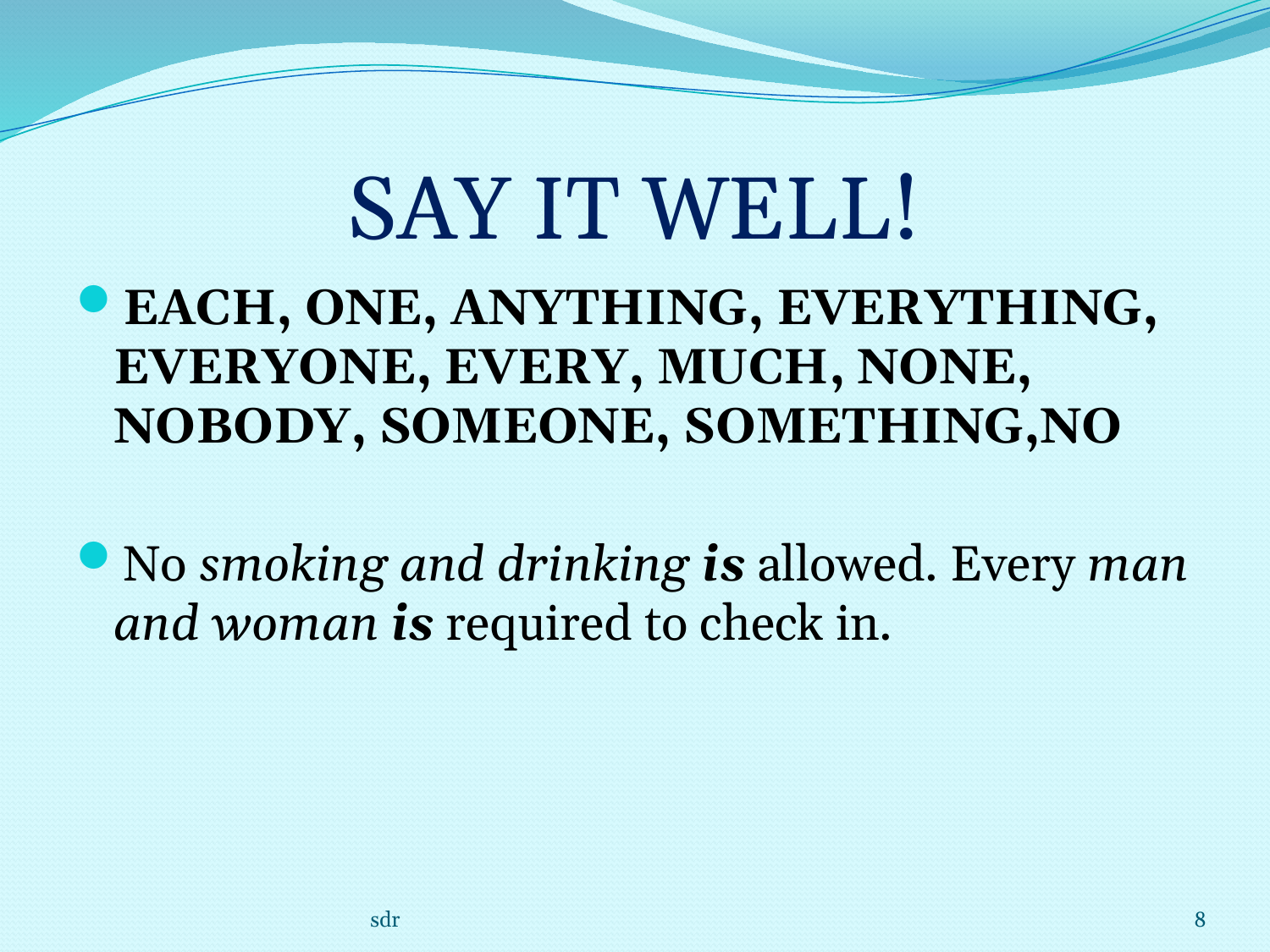

# SAY IT WELL!
EACH, ONE, ANYTHING, EVERYTHING, EVERYONE, EVERY, MUCH, NONE, NOBODY, SOMEONE, SOMETHING,NO

No smoking and drinking is allowed. Every man and woman is required to check in.

sdr
8